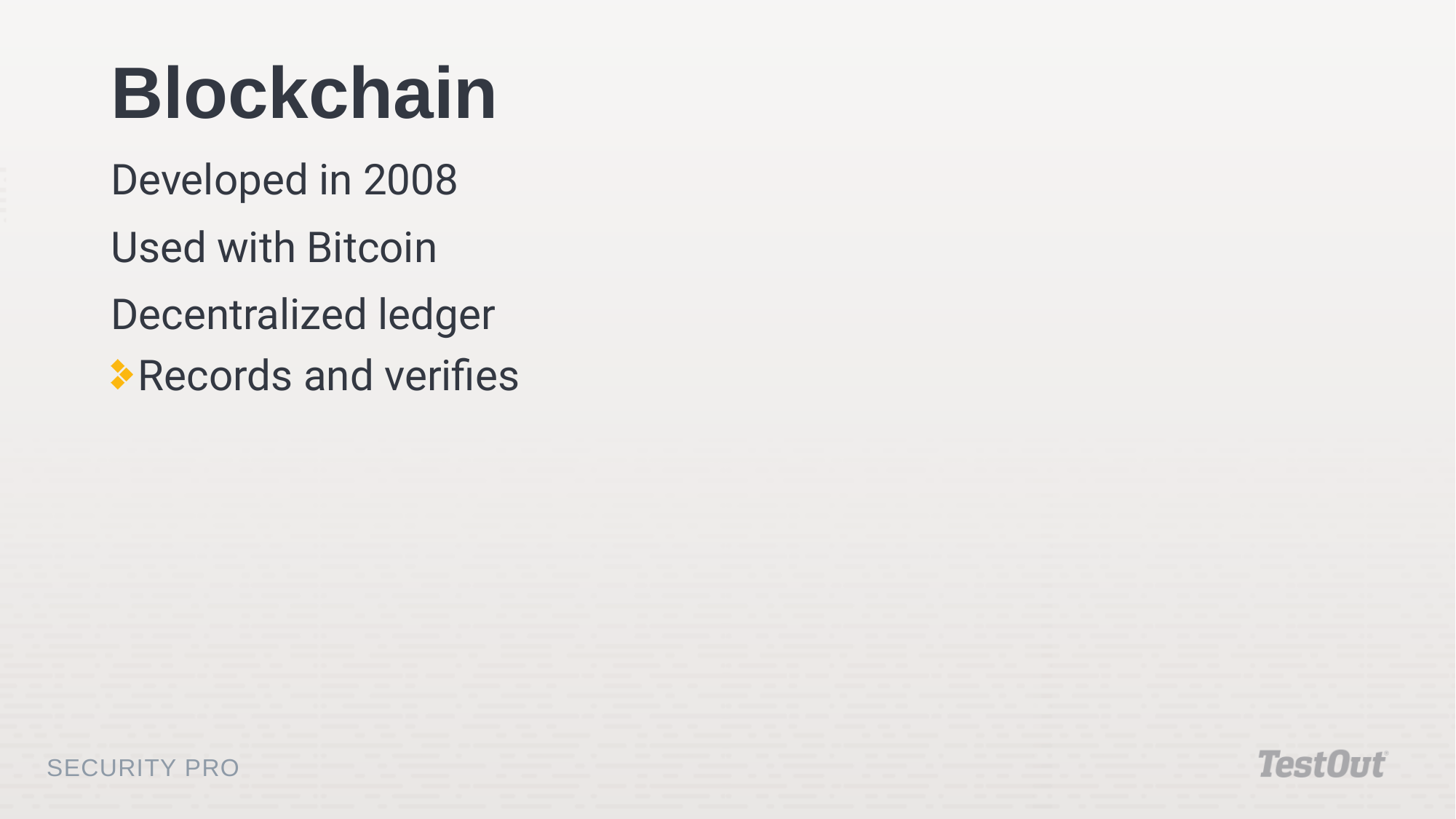

# Blockchain
Developed in 2008
Used with Bitcoin
Decentralized ledger
Records and verifies
Security Pro